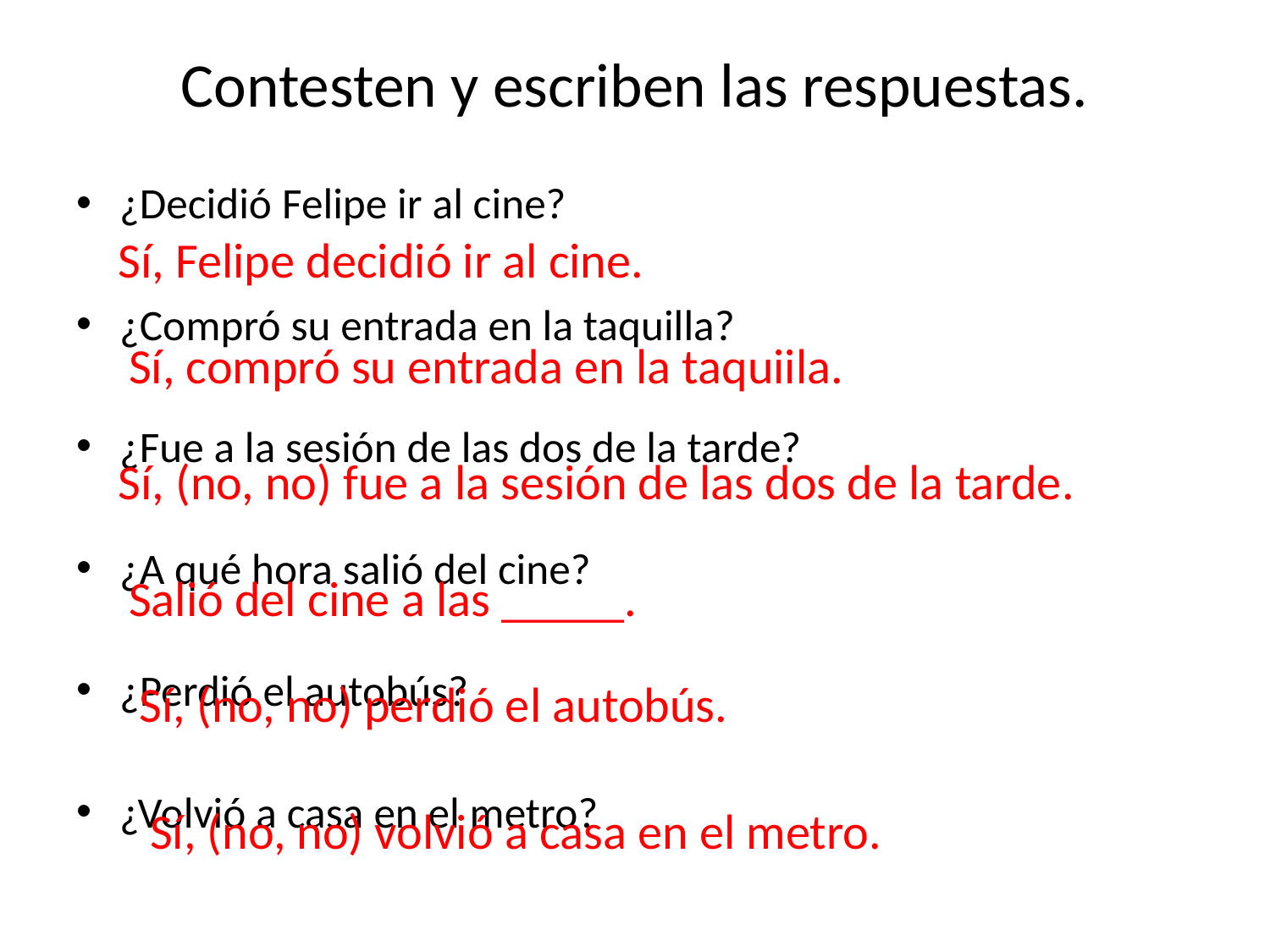

# Contesten y escriben las respuestas.
¿Decidió Felipe ir al cine?

¿Compró su entrada en la taquilla?

¿Fue a la sesión de las dos de la tarde?

¿A qué hora salió del cine?

¿Perdió el autobús?

¿Volvió a casa en el metro?

Sí, Felipe decidió ir al cine.
Sí, compró su entrada en la taquiila.
Sí, (no, no) fue a la sesión de las dos de la tarde.
Salió del cine a las _____.
Sí, (no, no) perdió el autobús.
Sí, (no, no) volvió a casa en el metro.